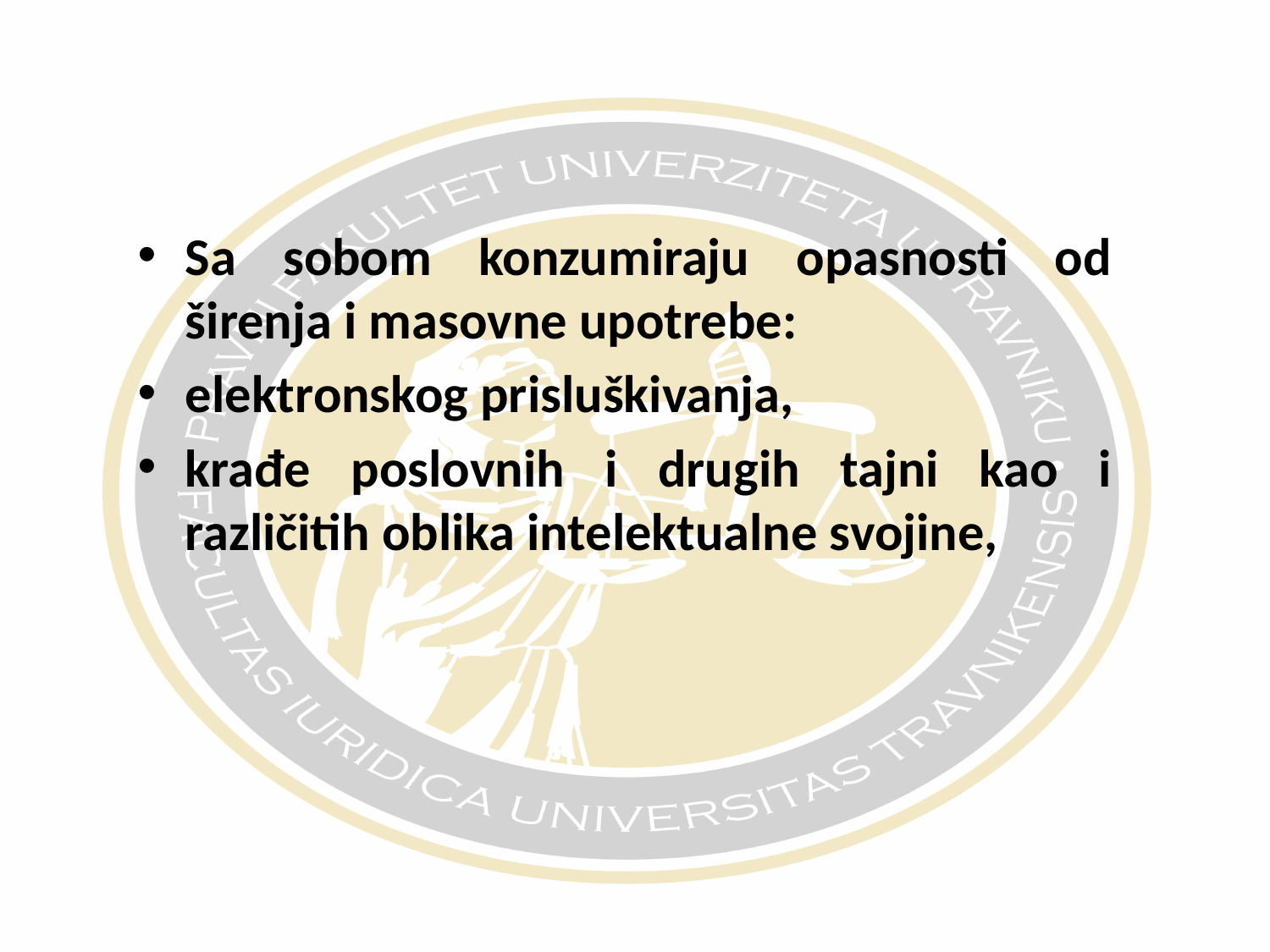

#
Sa sobom konzumiraju opasnosti od širenja i masovne upotrebe:
elektronskog prisluškivanja,
krađe poslovnih i drugih tajni kao i različitih oblika intelektualne svojine,